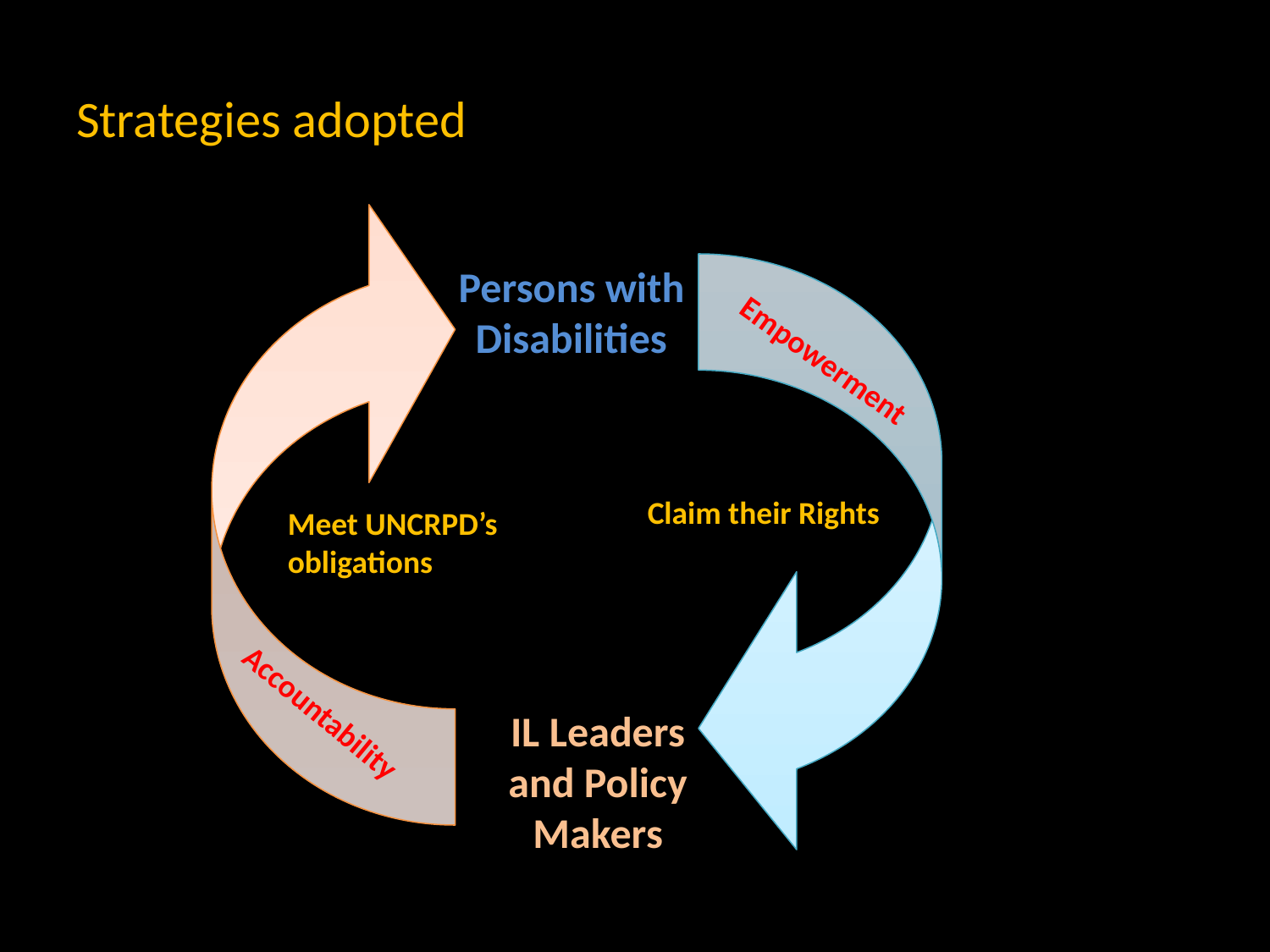

# Strategies adopted

Persons with Disabilities

Empowerment
Claim their Rights
Meet UNCRPD’s obligations
Accountability
IL Leaders and Policy Makers